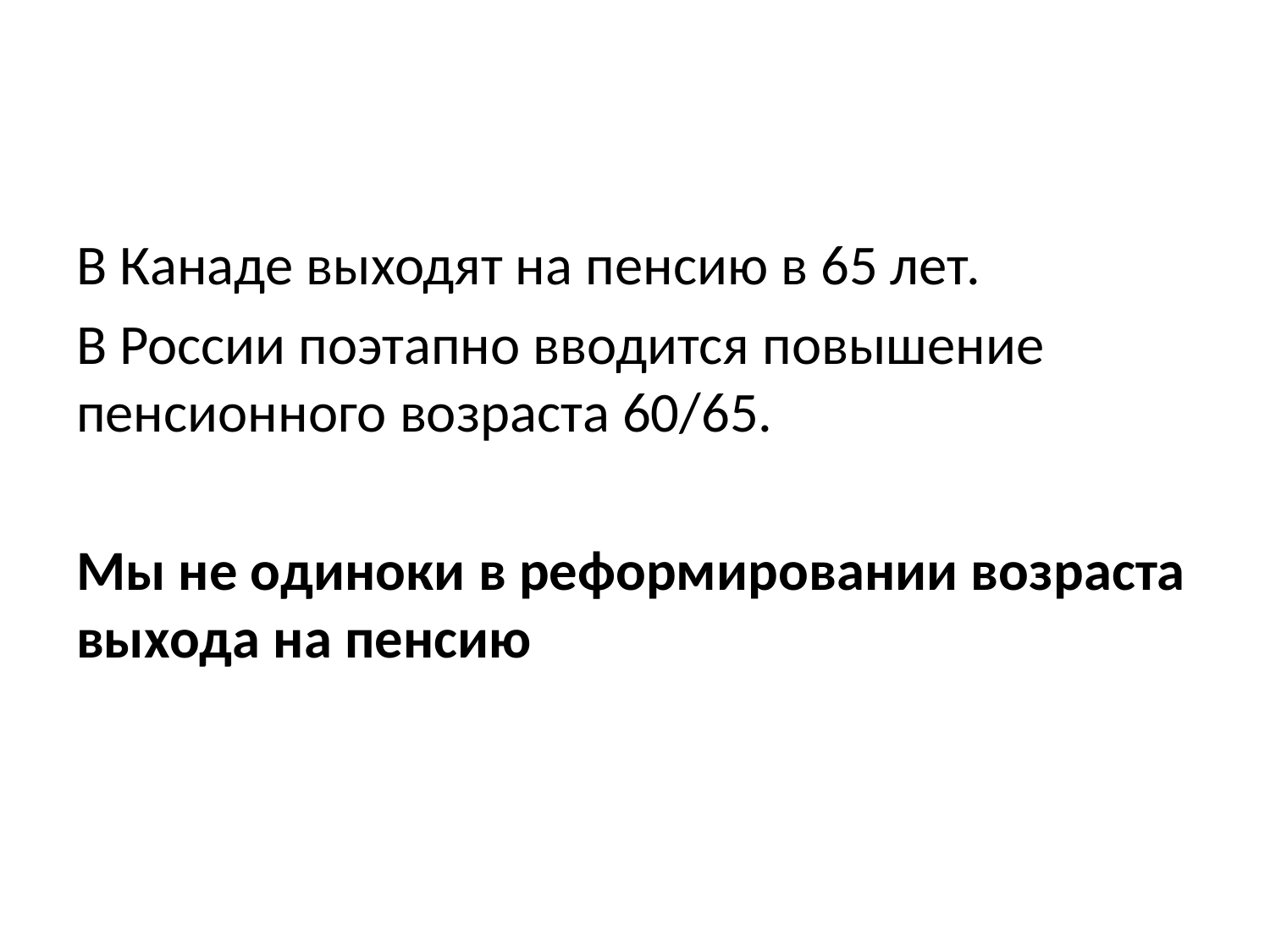

#
В Канаде выходят на пенсию в 65 лет.
В России поэтапно вводится повышение пенсионного возраста 60/65.

Мы не одиноки в реформировании возраста выхода на пенсию